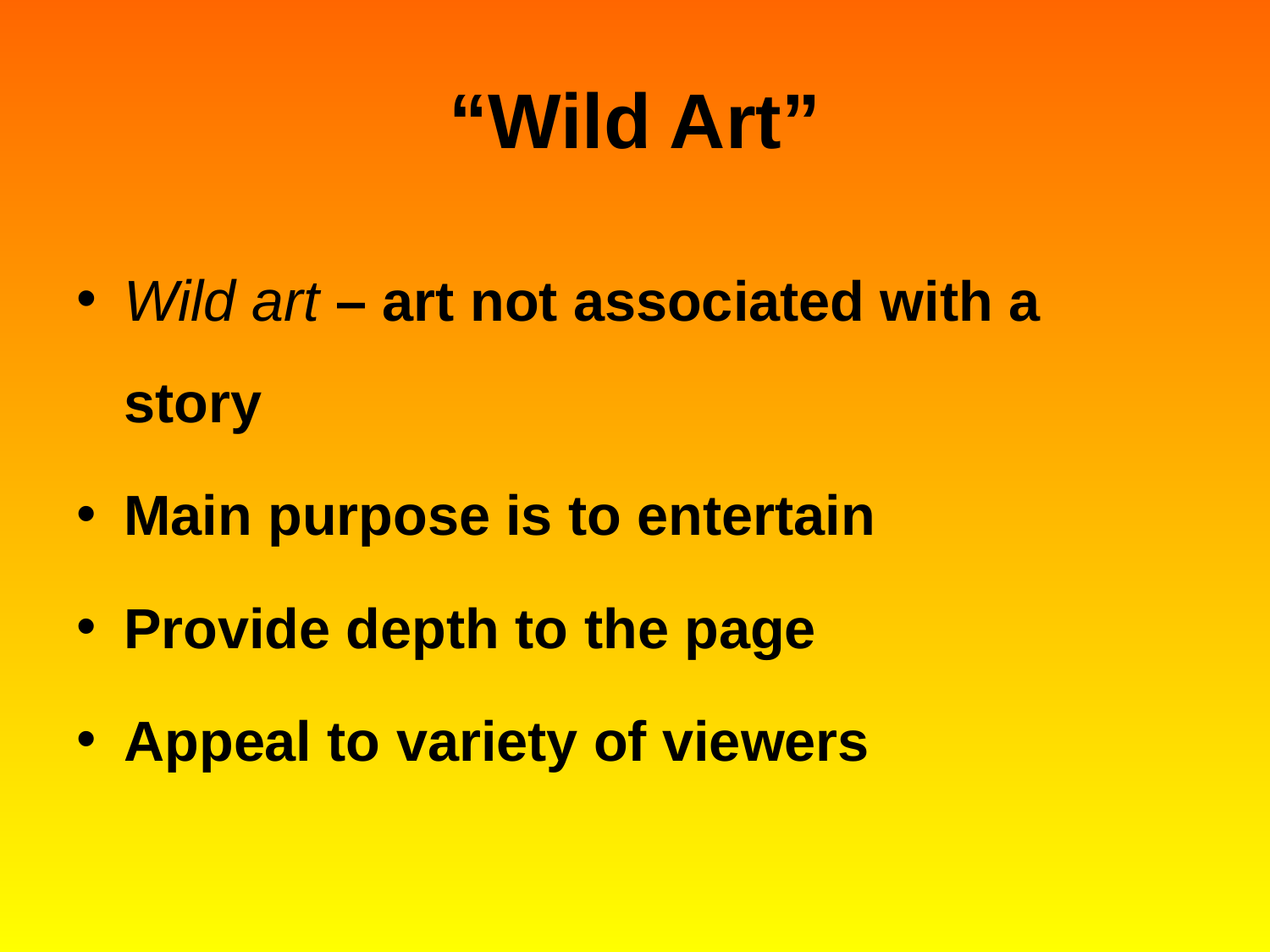

# “Wild Art”
Wild art – art not associated with a story
Main purpose is to entertain
Provide depth to the page
Appeal to variety of viewers